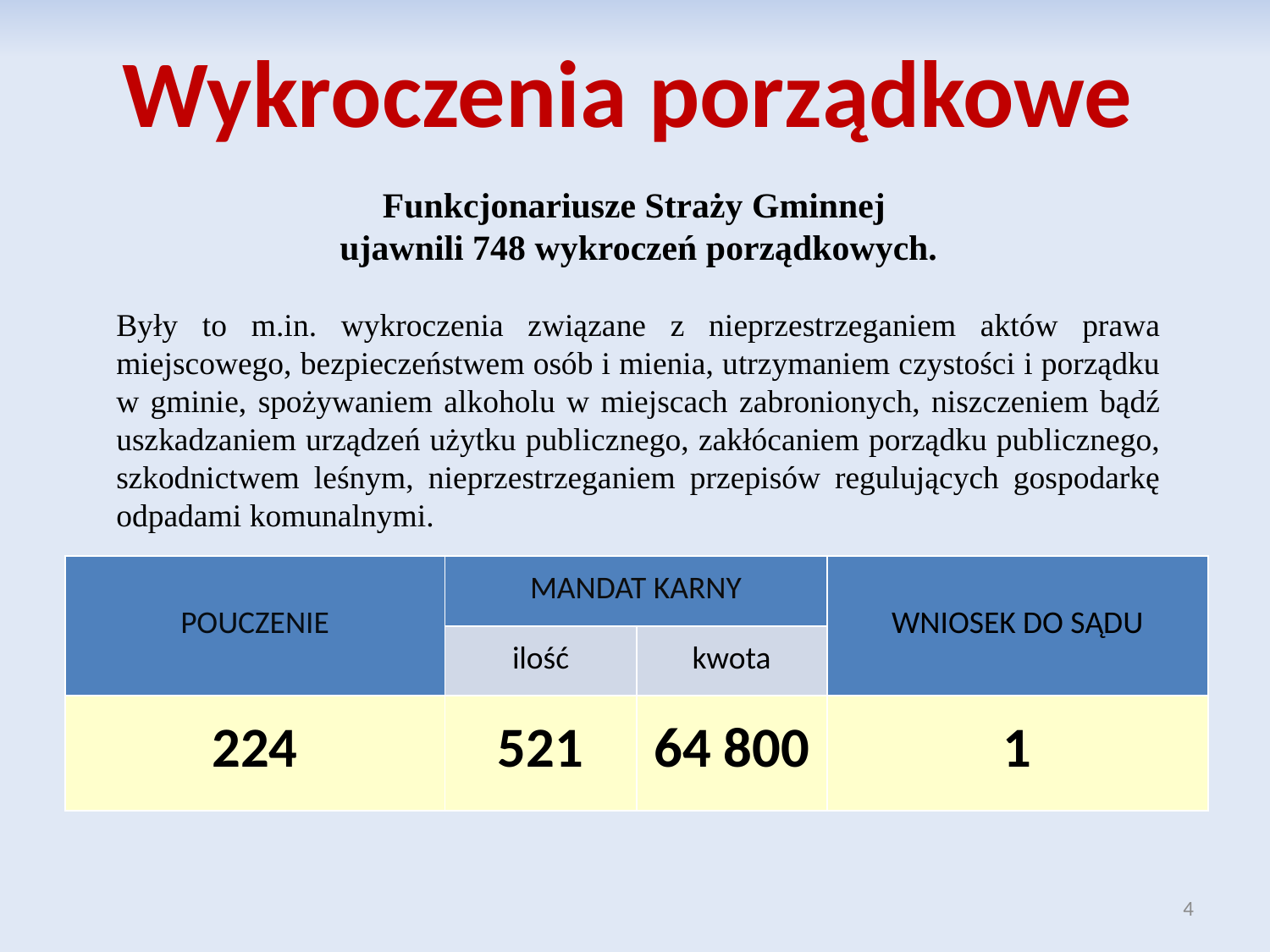

Wykroczenia porządkowe
Funkcjonariusze Straży Gminnej
ujawnili 748 wykroczeń porządkowych.

Były to m.in. wykroczenia związane z nieprzestrzeganiem aktów prawa miejscowego, bezpieczeństwem osób i mienia, utrzymaniem czystości i porządku w gminie, spożywaniem alkoholu w miejscach zabronionych, niszczeniem bądź uszkadzaniem urządzeń użytku publicznego, zakłócaniem porządku publicznego, szkodnictwem leśnym, nieprzestrzeganiem przepisów regulujących gospodarkę odpadami komunalnymi.

| POUCZENIE | MANDAT KARNY |  | WNIOSEK DO SĄDU |
| --- | --- | --- | --- |
|  | ilość | kwota |  |
| 224 | 521 | 64 800 | 1 |
4